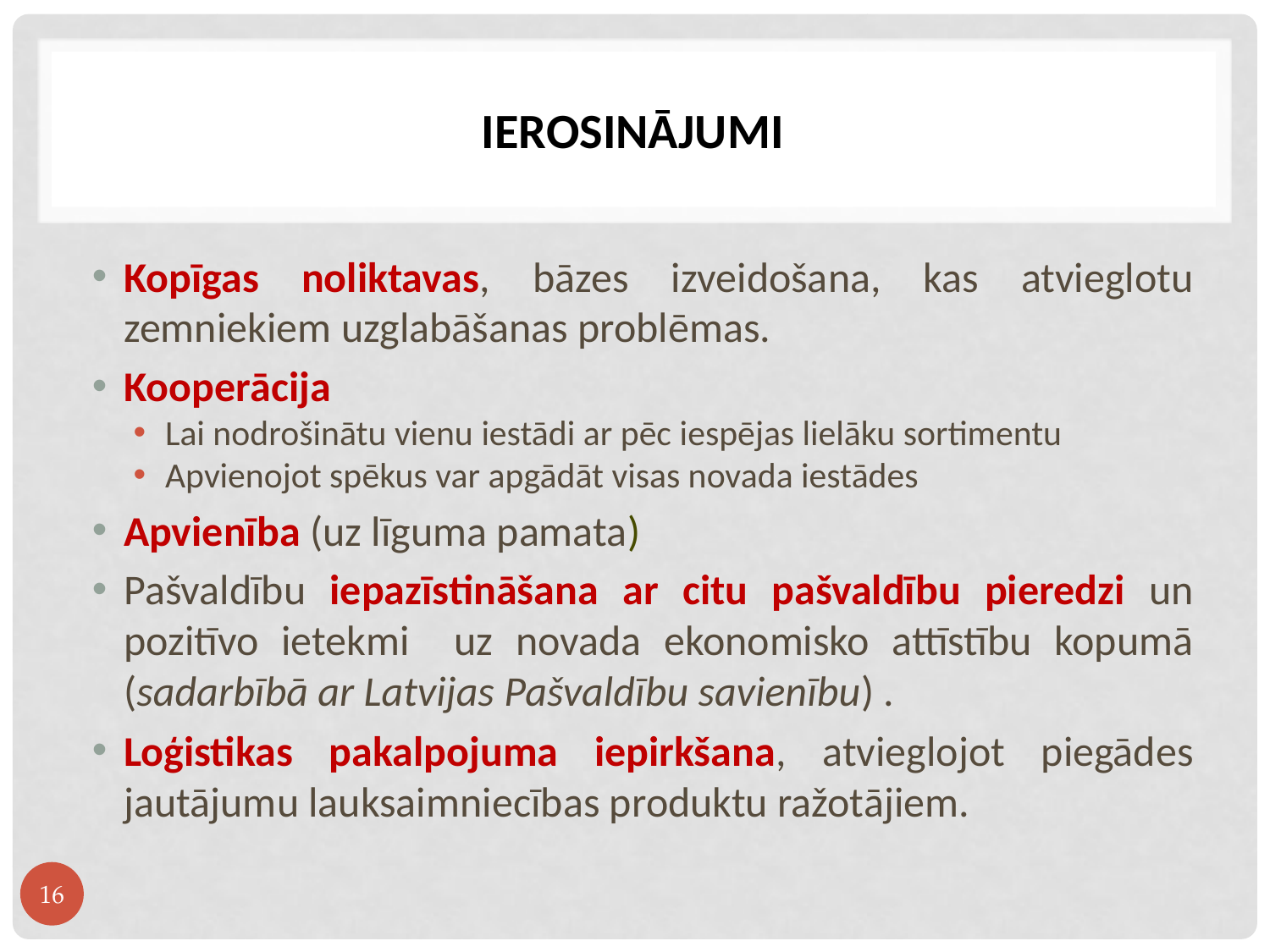

# Ierosinājumi
Kopīgas noliktavas, bāzes izveidošana, kas atvieglotu zemniekiem uzglabāšanas problēmas.
Kooperācija
Lai nodrošinātu vienu iestādi ar pēc iespējas lielāku sortimentu
Apvienojot spēkus var apgādāt visas novada iestādes
Apvienība (uz līguma pamata)
Pašvaldību iepazīstināšana ar citu pašvaldību pieredzi un pozitīvo ietekmi  uz novada ekonomisko attīstību kopumā (sadarbībā ar Latvijas Pašvaldību savienību) .
Loģistikas pakalpojuma iepirkšana, atvieglojot piegādes jautājumu lauksaimniecības produktu ražotājiem.
16